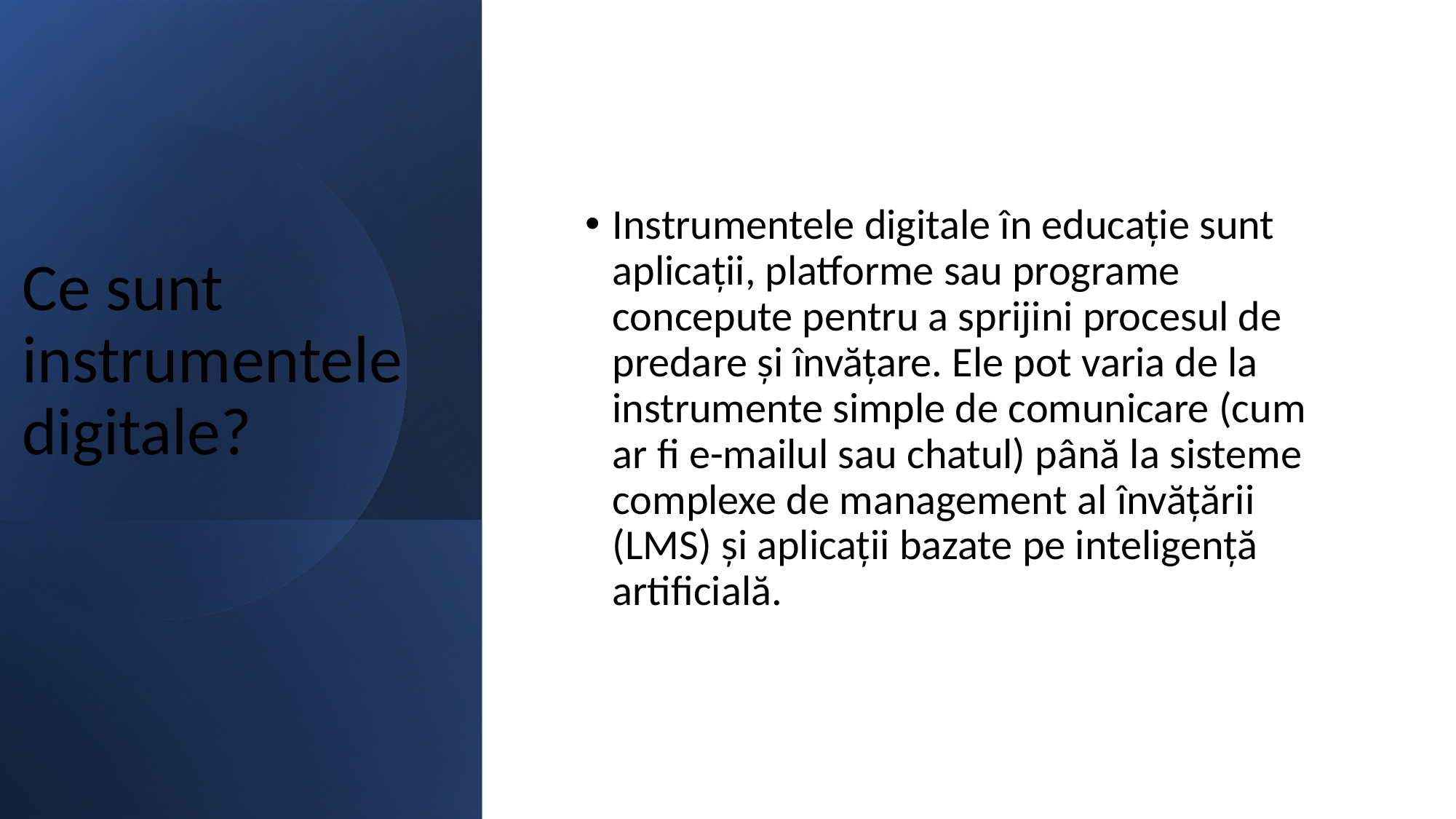

# Ce sunt instrumentele digitale?
Instrumentele digitale în educație sunt aplicații, platforme sau programe concepute pentru a sprijini procesul de predare și învățare. Ele pot varia de la instrumente simple de comunicare (cum ar fi e-mailul sau chatul) până la sisteme complexe de management al învățării (LMS) și aplicații bazate pe inteligență artificială.